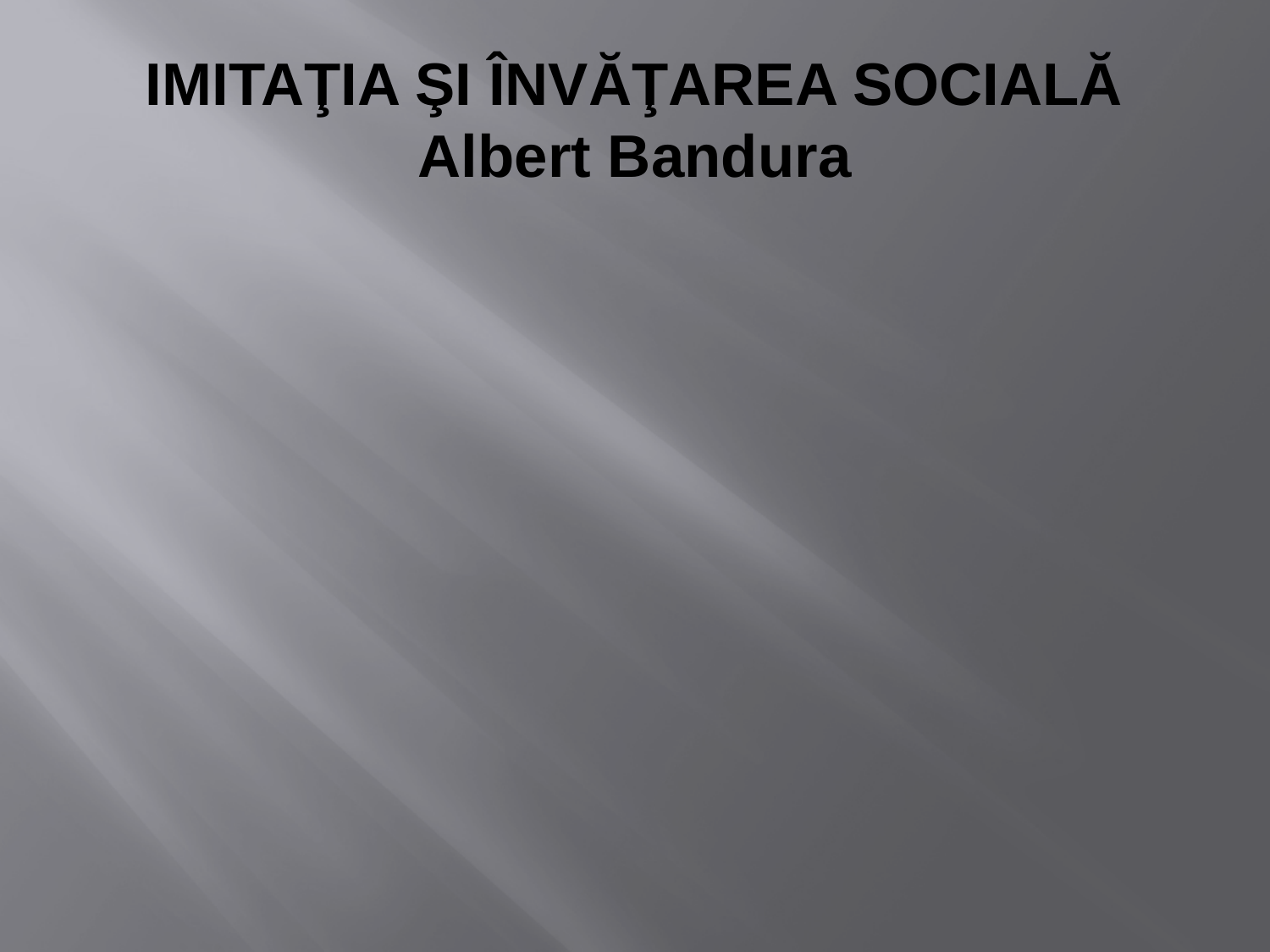

# IMITAŢIA ŞI ÎNVĂŢAREA SOCIALĂ Albert Bandura